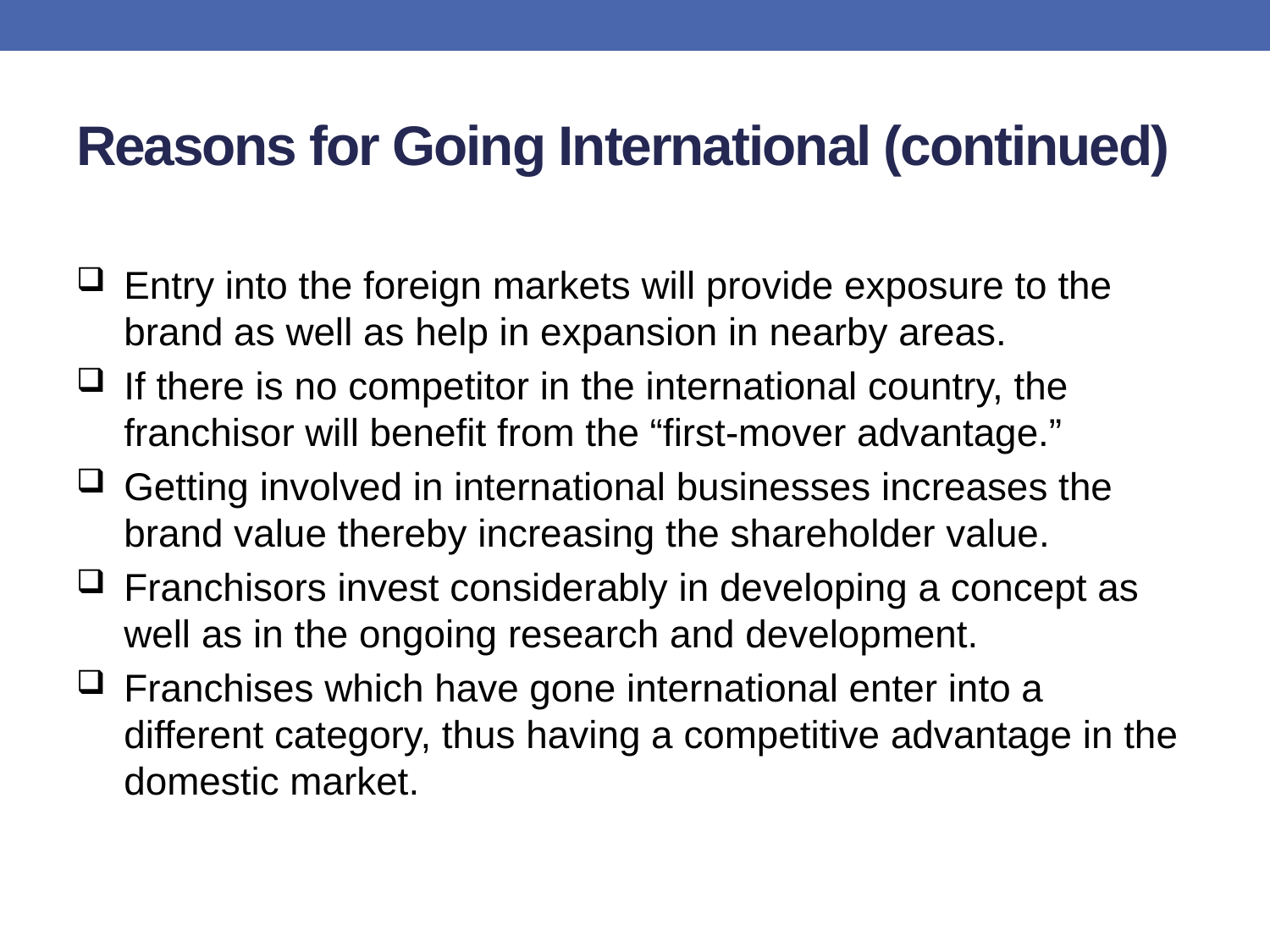

# Reasons for Going International (continued)
Entry into the foreign markets will provide exposure to the brand as well as help in expansion in nearby areas.
If there is no competitor in the international country, the franchisor will benefit from the “first-mover advantage.”
Getting involved in international businesses increases the brand value thereby increasing the shareholder value.
Franchisors invest considerably in developing a concept as well as in the ongoing research and development.
Franchises which have gone international enter into a different category, thus having a competitive advantage in the domestic market.